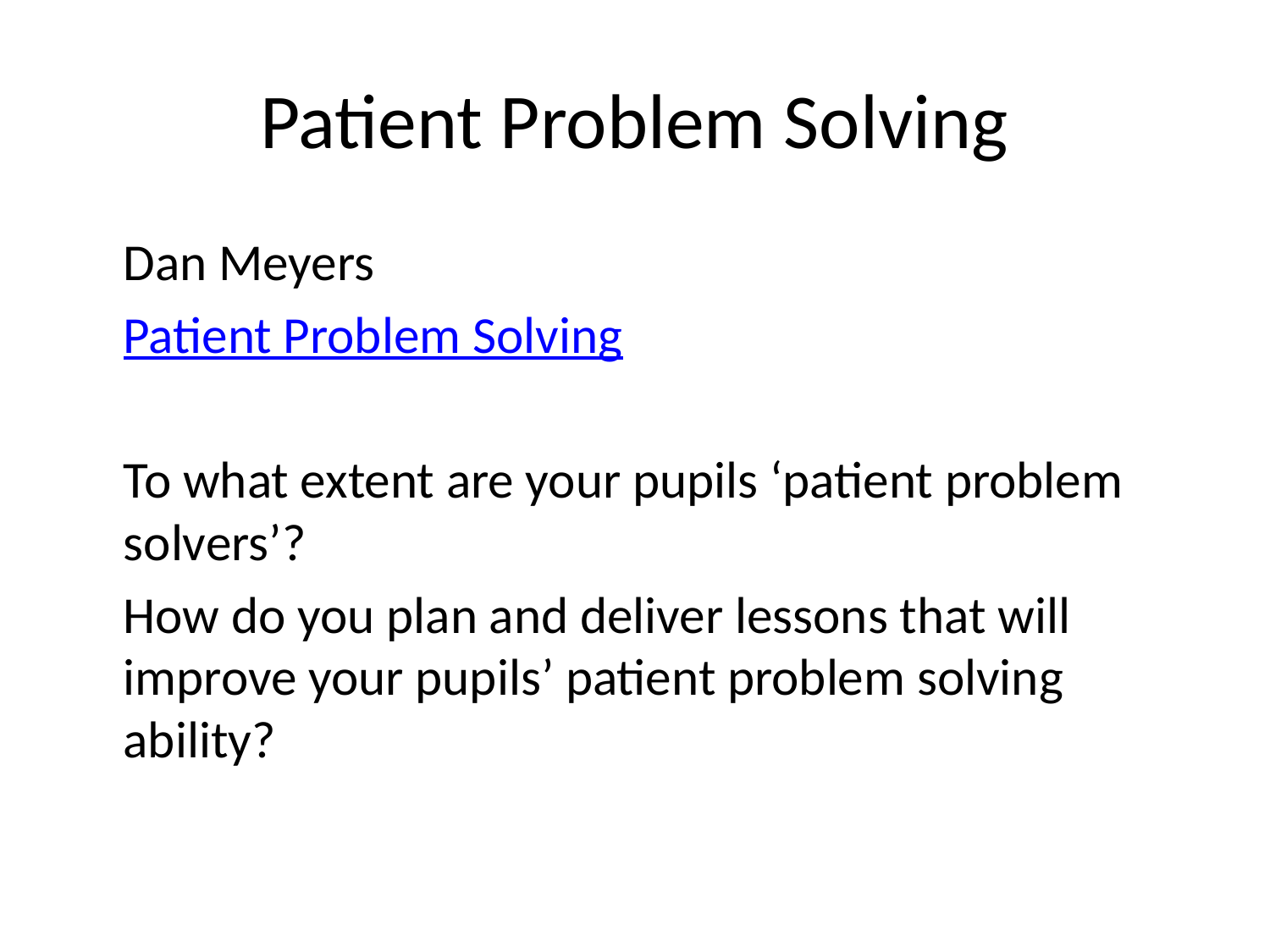

# Patient Problem Solving
	Dan Meyers
	Patient Problem Solving

	To what extent are your pupils ‘patient problem solvers’?
	How do you plan and deliver lessons that will improve your pupils’ patient problem solving ability?